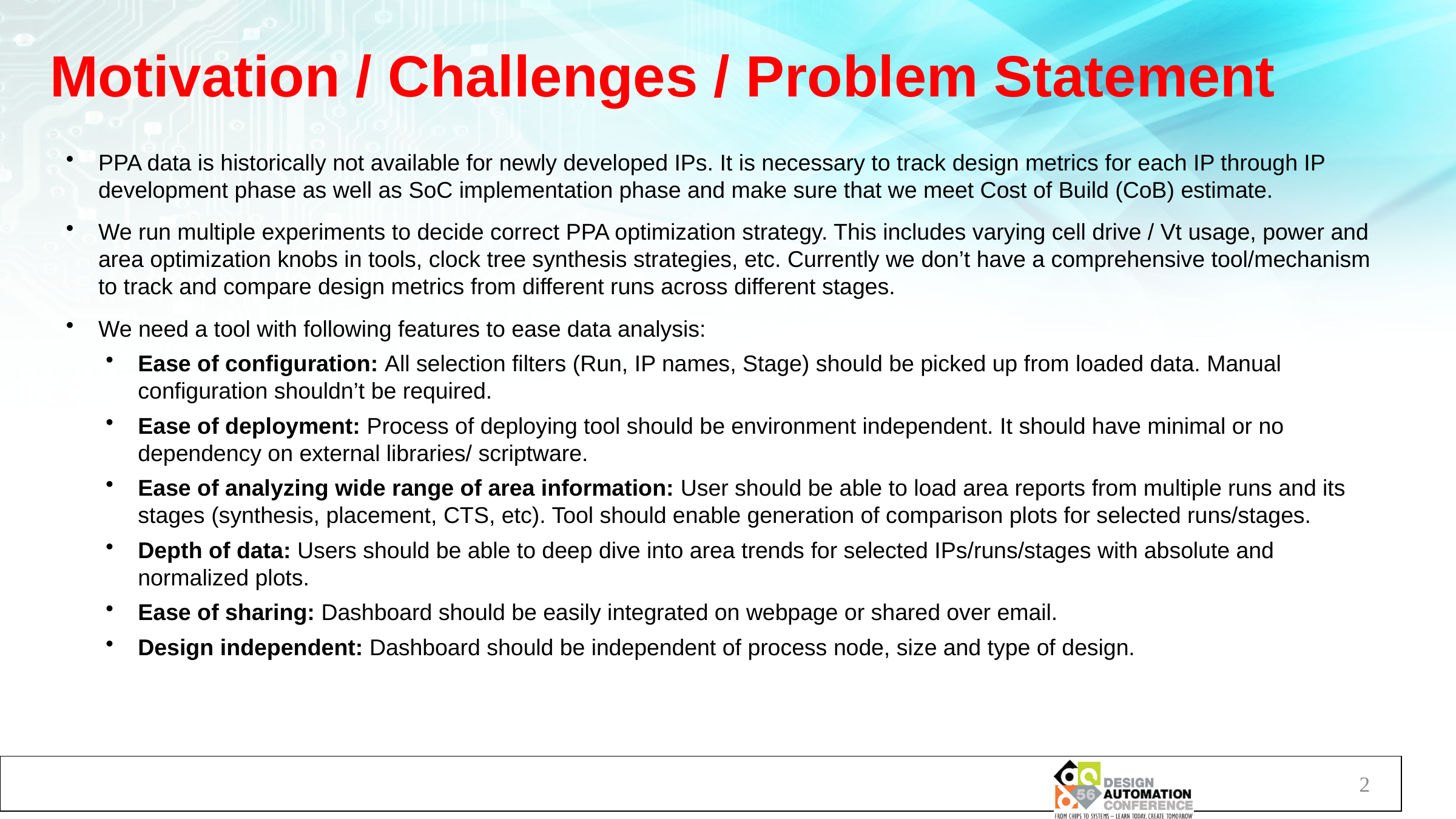

# Motivation / Challenges / Problem Statement
PPA data is historically not available for newly developed IPs. It is necessary to track design metrics for each IP through IP development phase as well as SoC implementation phase and make sure that we meet Cost of Build (CoB) estimate.
We run multiple experiments to decide correct PPA optimization strategy. This includes varying cell drive / Vt usage, power and area optimization knobs in tools, clock tree synthesis strategies, etc. Currently we don’t have a comprehensive tool/mechanism to track and compare design metrics from different runs across different stages.
We need a tool with following features to ease data analysis:
Ease of configuration: All selection filters (Run, IP names, Stage) should be picked up from loaded data. Manual configuration shouldn’t be required.
Ease of deployment: Process of deploying tool should be environment independent. It should have minimal or no dependency on external libraries/ scriptware.
Ease of analyzing wide range of area information: User should be able to load area reports from multiple runs and its stages (synthesis, placement, CTS, etc). Tool should enable generation of comparison plots for selected runs/stages.
Depth of data: Users should be able to deep dive into area trends for selected IPs/runs/stages with absolute and normalized plots.
Ease of sharing: Dashboard should be easily integrated on webpage or shared over email.
Design independent: Dashboard should be independent of process node, size and type of design.

2